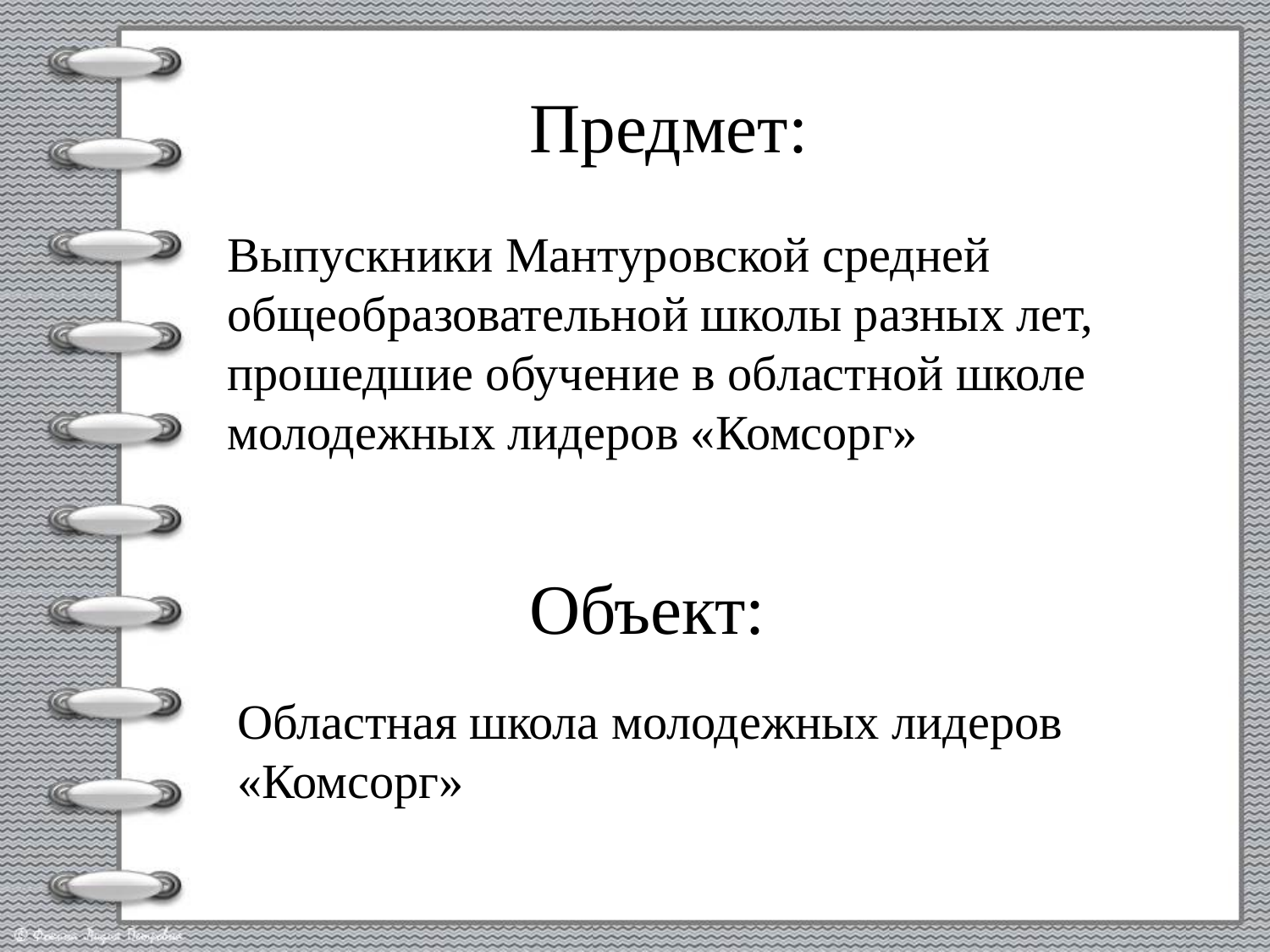

Предмет:
Выпускники Мантуровской средней общеобразовательной школы разных лет, прошедшие обучение в областной школе молодежных лидеров «Комсорг»
Объект:
Областная школа молодежных лидеров «Комсорг»